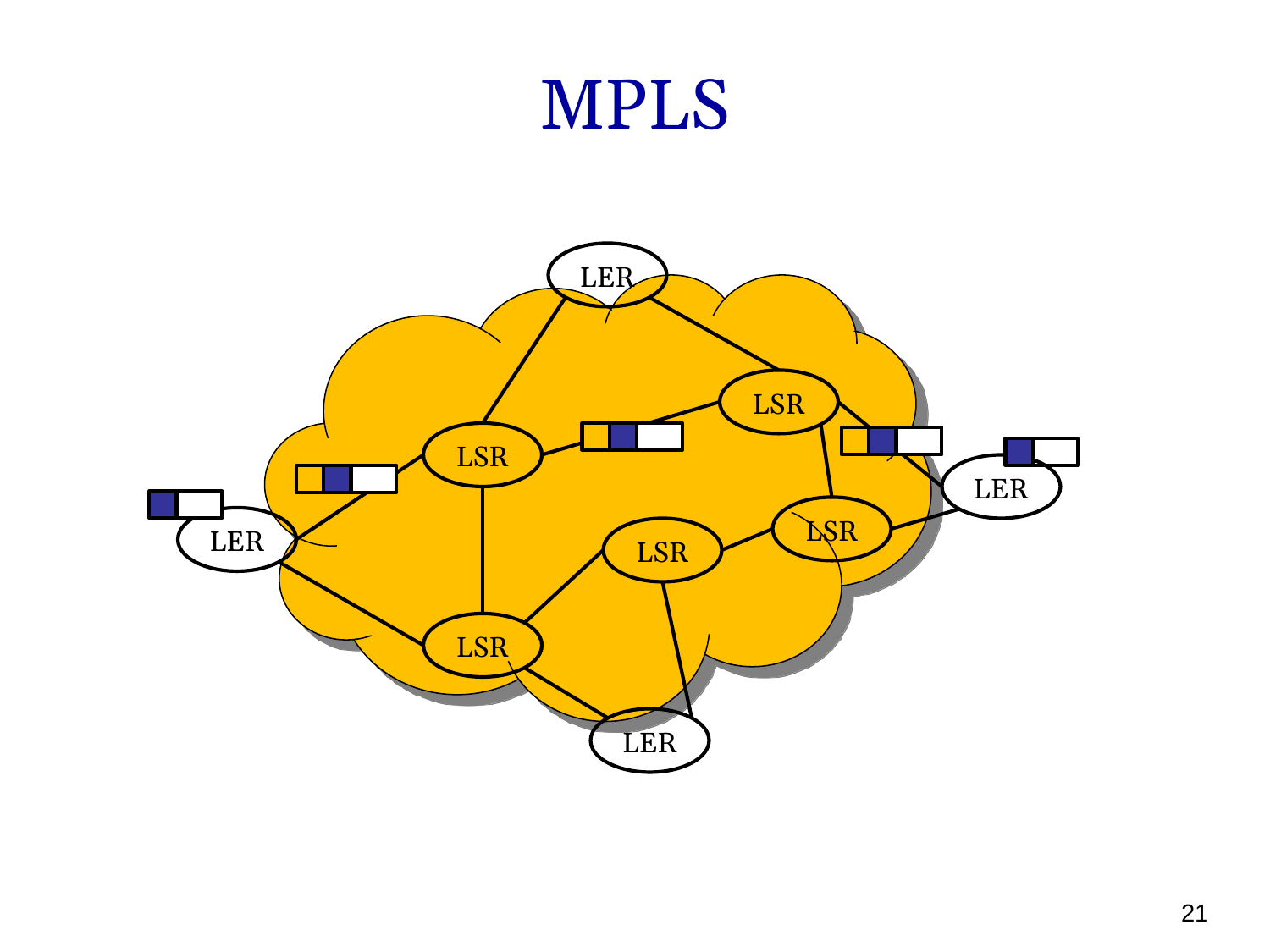

# MPLS
LER

LSR
LSR

LER

LSR
LER
LSR
LSR
LER
21